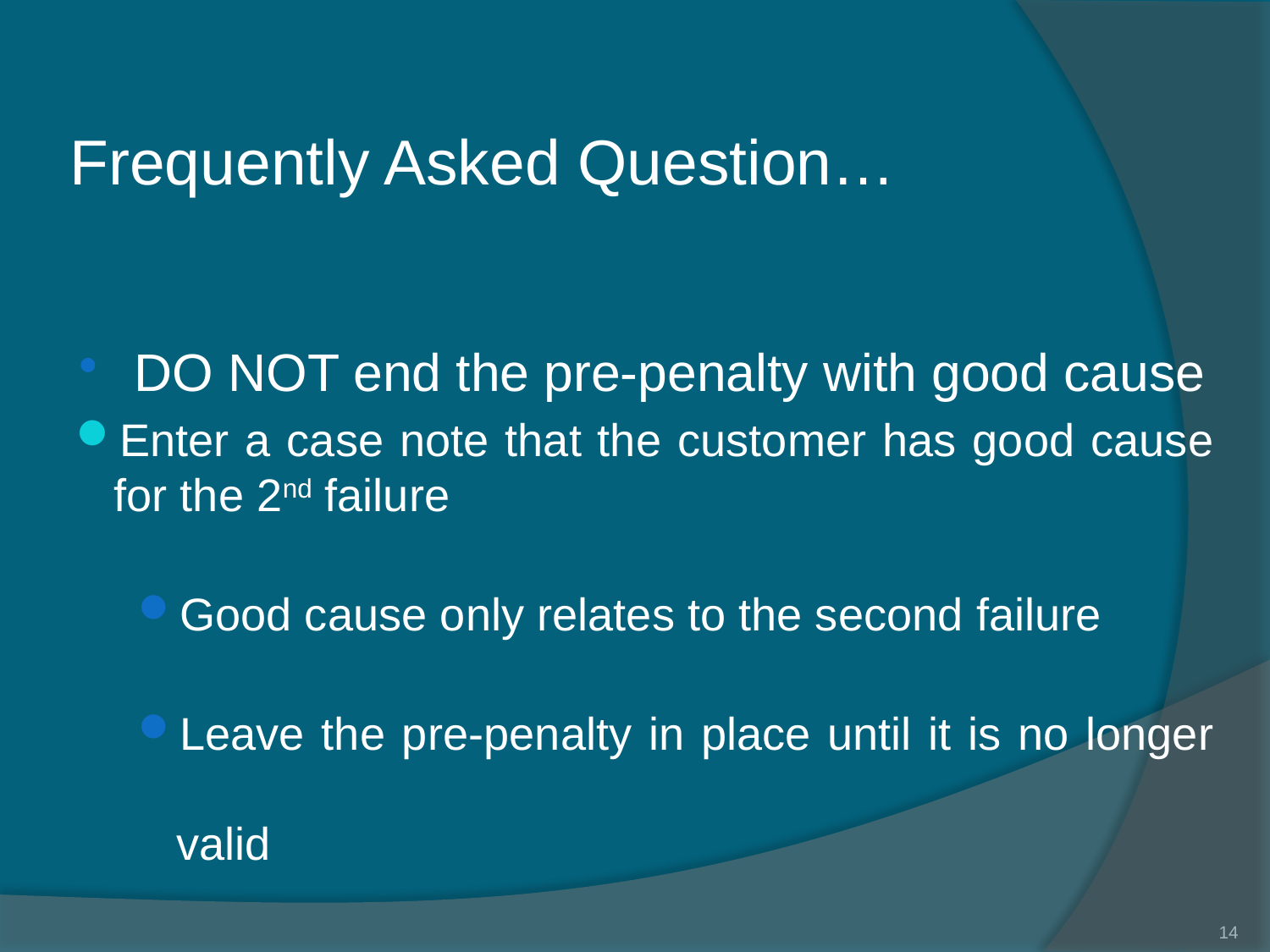

# Frequently Asked Question…
DO NOT end the pre-penalty with good cause
Enter a case note that the customer has good cause for the 2nd failure
Good cause only relates to the second failure
Leave the pre-penalty in place until it is no longer valid

14